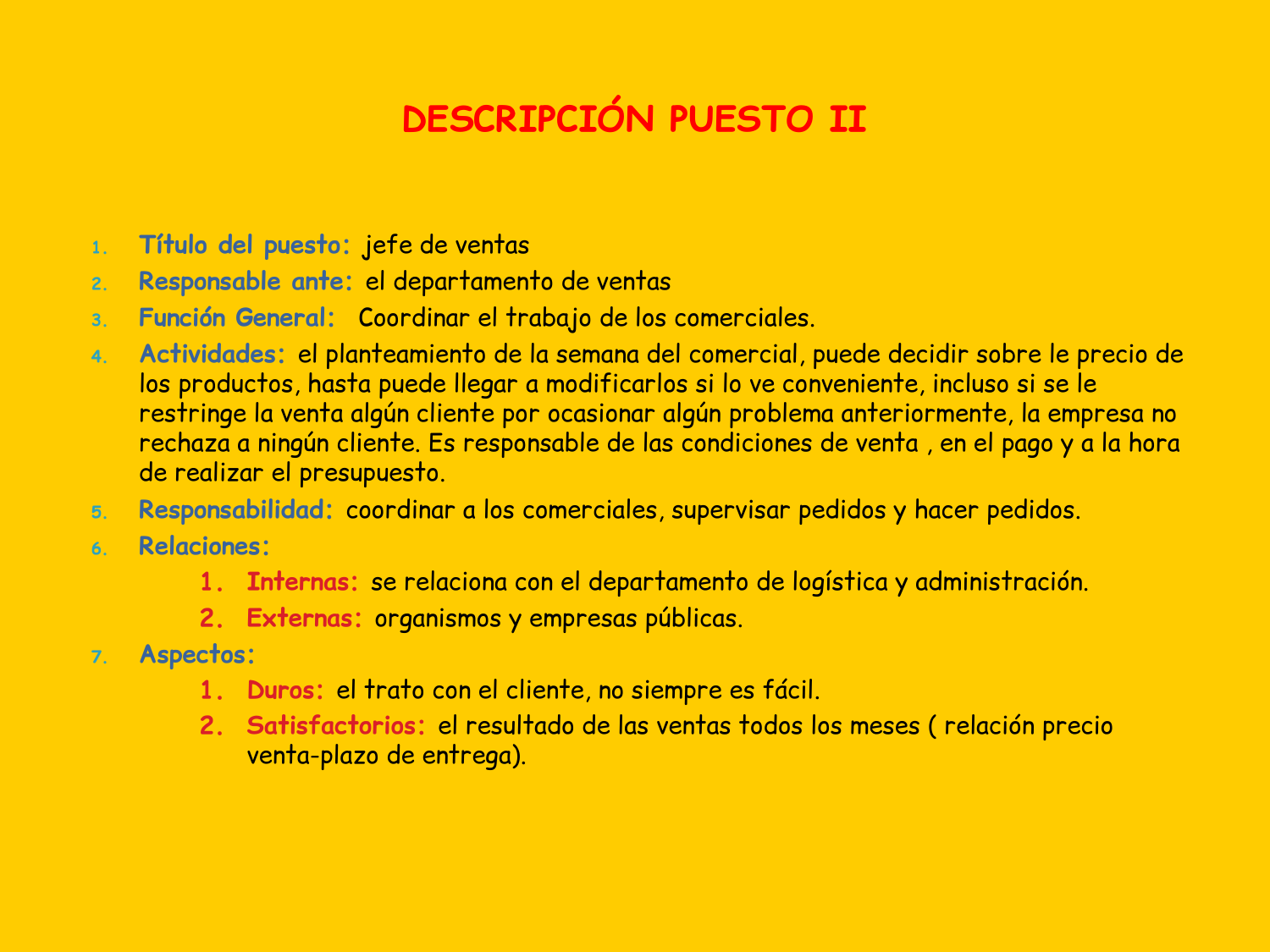

# DESCRIPCIÓN PUESTO II
Título del puesto: jefe de ventas
Responsable ante: el departamento de ventas
Función General:  Coordinar el trabajo de los comerciales.
Actividades: el planteamiento de la semana del comercial, puede decidir sobre le precio de los productos, hasta puede llegar a modificarlos si lo ve conveniente, incluso si se le restringe la venta algún cliente por ocasionar algún problema anteriormente, la empresa no rechaza a ningún cliente. Es responsable de las condiciones de venta , en el pago y a la hora de realizar el presupuesto.
Responsabilidad: coordinar a los comerciales, supervisar pedidos y hacer pedidos.
Relaciones:
Internas: se relaciona con el departamento de logística y administración.
Externas: organismos y empresas públicas.
Aspectos:
Duros: el trato con el cliente, no siempre es fácil.
Satisfactorios: el resultado de las ventas todos los meses ( relación precio venta-plazo de entrega).